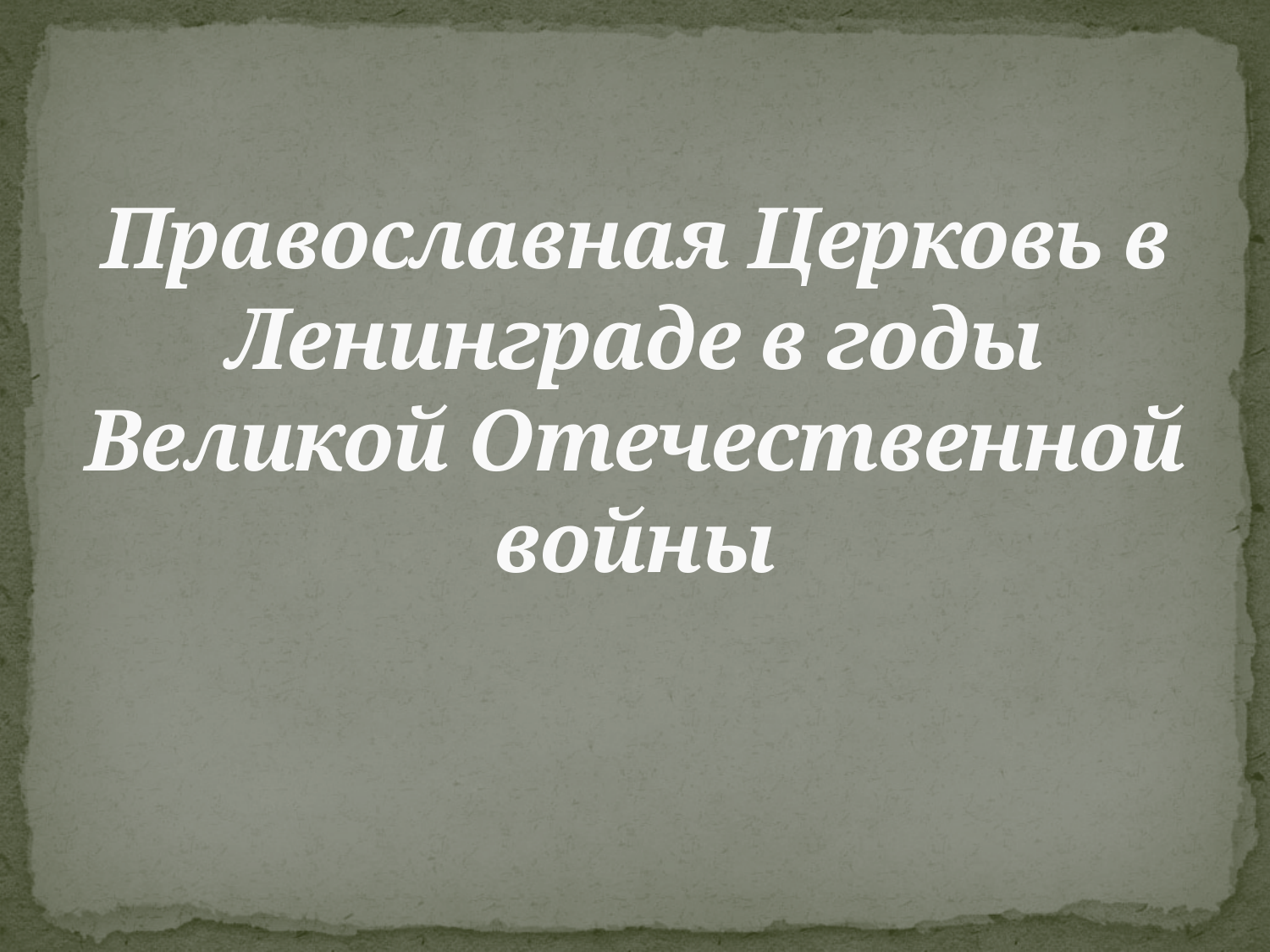

# Православная Церковь в Ленинграде в годы Великой Отечественной войны